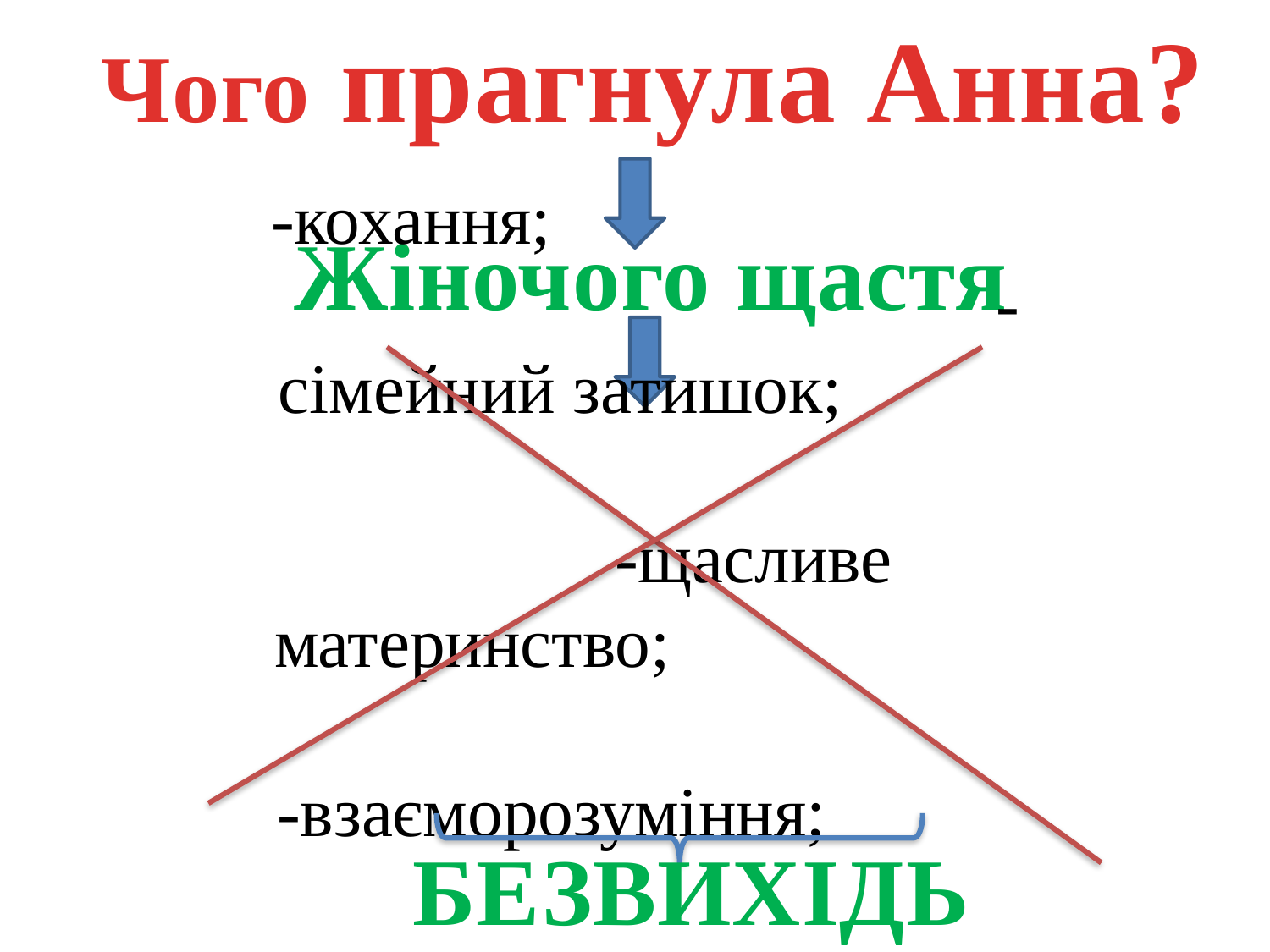

Чого прагнула Анна?

Жіночого щастя

-кохання;                                                                     -сімейний затишок;                                                                     -щасливе материнство;                                                                     -взаєморозуміння;                                                                     -підтримка друзів

БЕЗВИХІДЬ